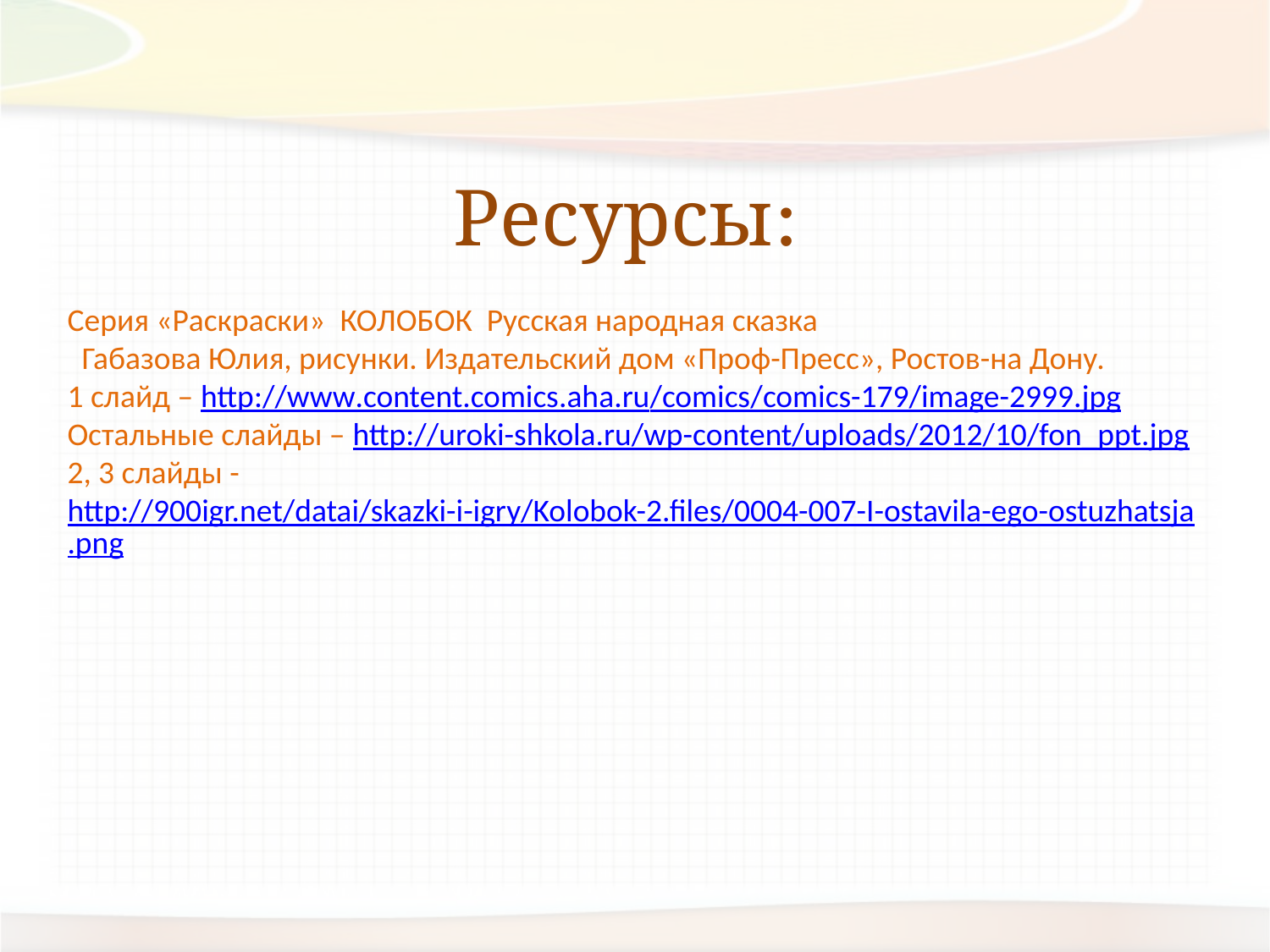

Ресурсы:

Серия «Раскраски»  КОЛОБОК  Русская народная сказка
  Габазова Юлия, рисунки. Издательский дом «Проф-Пресс», Ростов-на Дону.
1 слайд – http://www.content.comics.aha.ru/comics/comics-179/image-2999.jpg
Остальные слайды – http://uroki-shkola.ru/wp-content/uploads/2012/10/fon_ppt.jpg
2, 3 слайды -http://900igr.net/datai/skazki-i-igry/Kolobok-2.files/0004-007-I-ostavila-ego-ostuzhatsja.png